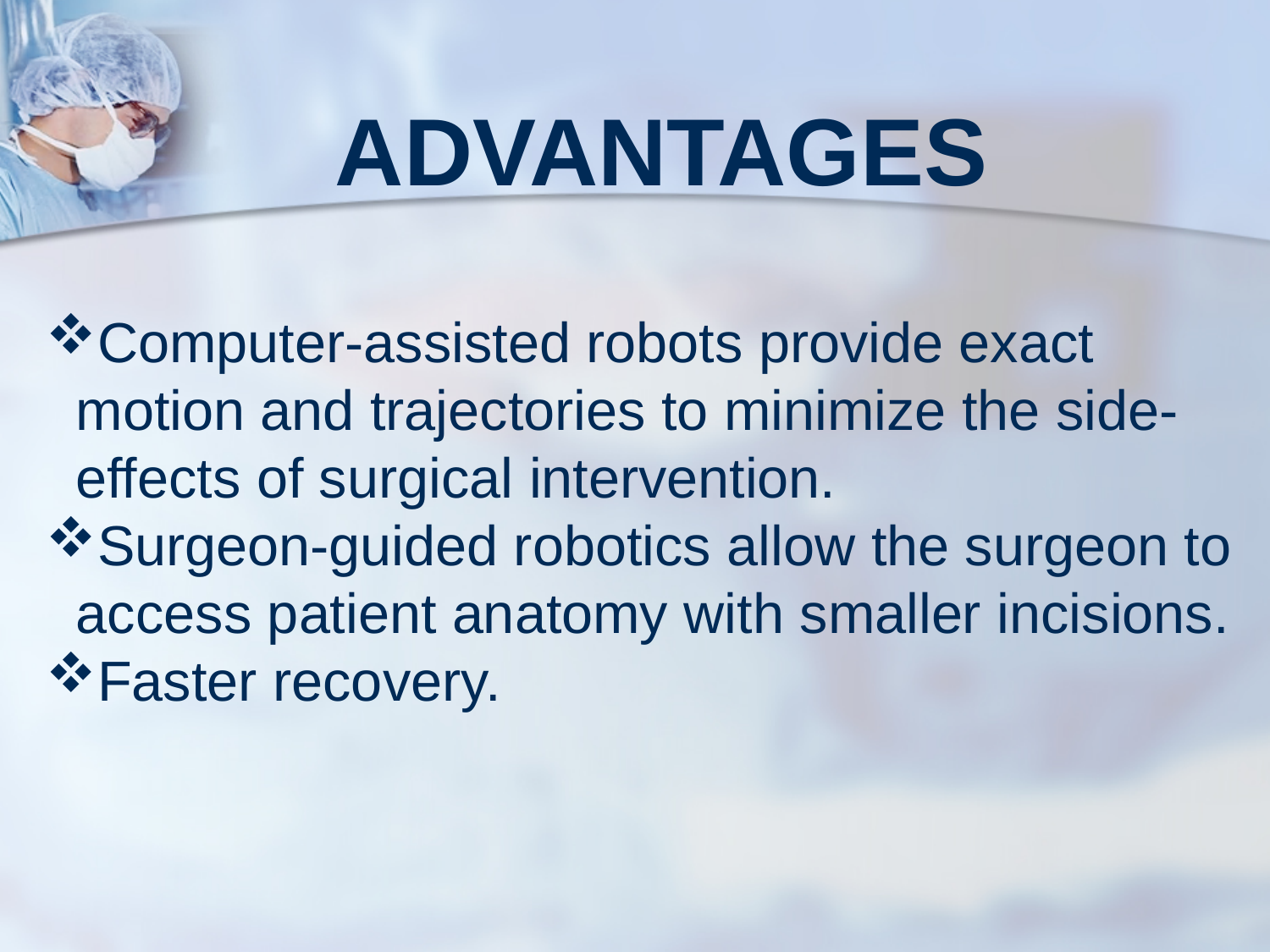

# ADVANTAGES

Computer-assisted robots provide exact motion and trajectories to minimize the side-effects of surgical intervention.
Surgeon-guided robotics allow the surgeon to access patient anatomy with smaller incisions.
Faster recovery.